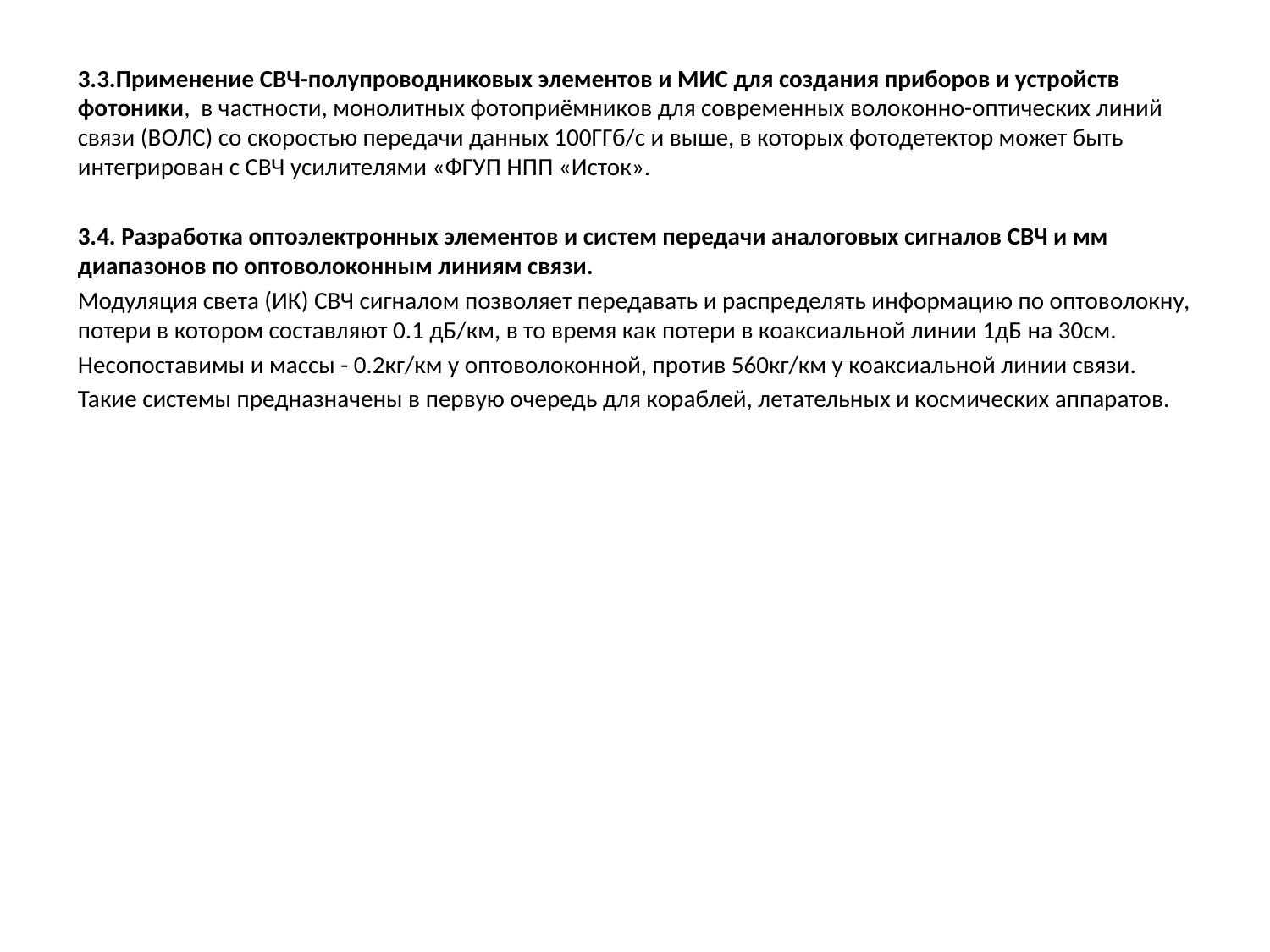

3.3.Применение СВЧ-полупроводниковых элементов и МИС для создания приборов и устройств фотоники,  в частности, монолитных фотоприёмников для современных волоконно-оптических линий связи (ВОЛС) со скоростью передачи данных 100ГГб/с и выше, в которых фотодетектор может быть интегрирован с СВЧ усилителями «ФГУП НПП «Исток».

3.4. Разработка оптоэлектронных элементов и систем передачи аналоговых сигналов СВЧ и мм диапазонов по оптоволоконным линиям связи.
Модуляция света (ИК) СВЧ сигналом позволяет передавать и распределять информацию по оптоволокну, потери в котором составляют 0.1 дБ/км, в то время как потери в коаксиальной линии 1дБ на 30см.
Несопоставимы и массы - 0.2кг/км у оптоволоконной, против 560кг/км у коаксиальной линии связи.
Такие системы предназначены в первую очередь для кораблей, летательных и космических аппаратов.